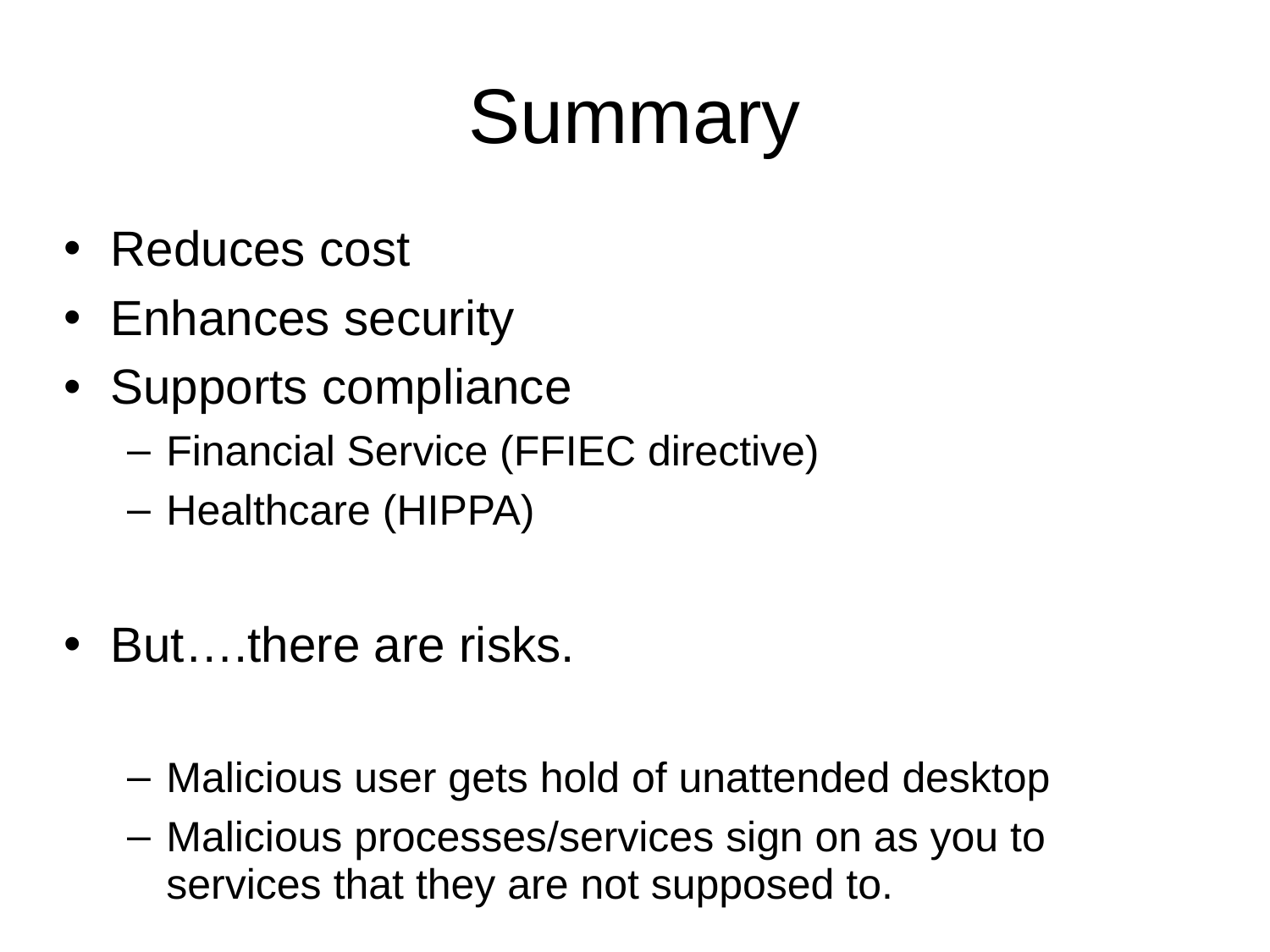

# Summary
Reduces cost
Enhances security
Supports compliance
Financial Service (FFIEC directive)
Healthcare (HIPPA)

But….there are risks.

Malicious user gets hold of unattended desktop
Malicious processes/services sign on as you to services that they are not supposed to.